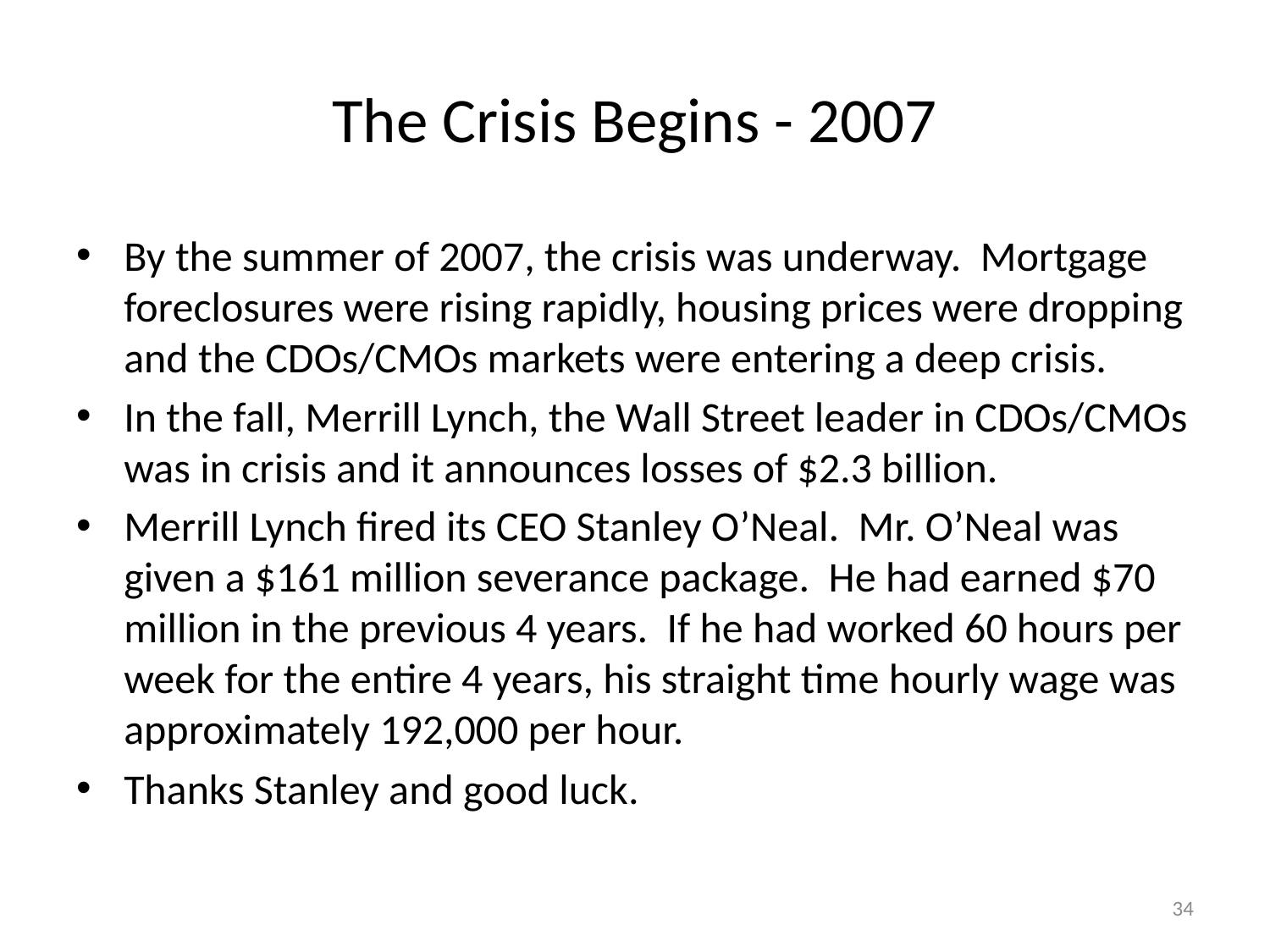

# The Crisis Begins - 2007
By the summer of 2007, the crisis was underway.  Mortgage foreclosures were rising rapidly, housing prices were dropping and the CDOs/CMOs markets were entering a deep crisis.
In the fall, Merrill Lynch, the Wall Street leader in CDOs/CMOs was in crisis and it announces losses of $2.3 billion.
Merrill Lynch fired its CEO Stanley O’Neal.  Mr. O’Neal was given a $161 million severance package.  He had earned $70 million in the previous 4 years.  If he had worked 60 hours per week for the entire 4 years, his straight time hourly wage was approximately 192,000 per hour.
Thanks Stanley and good luck.
34